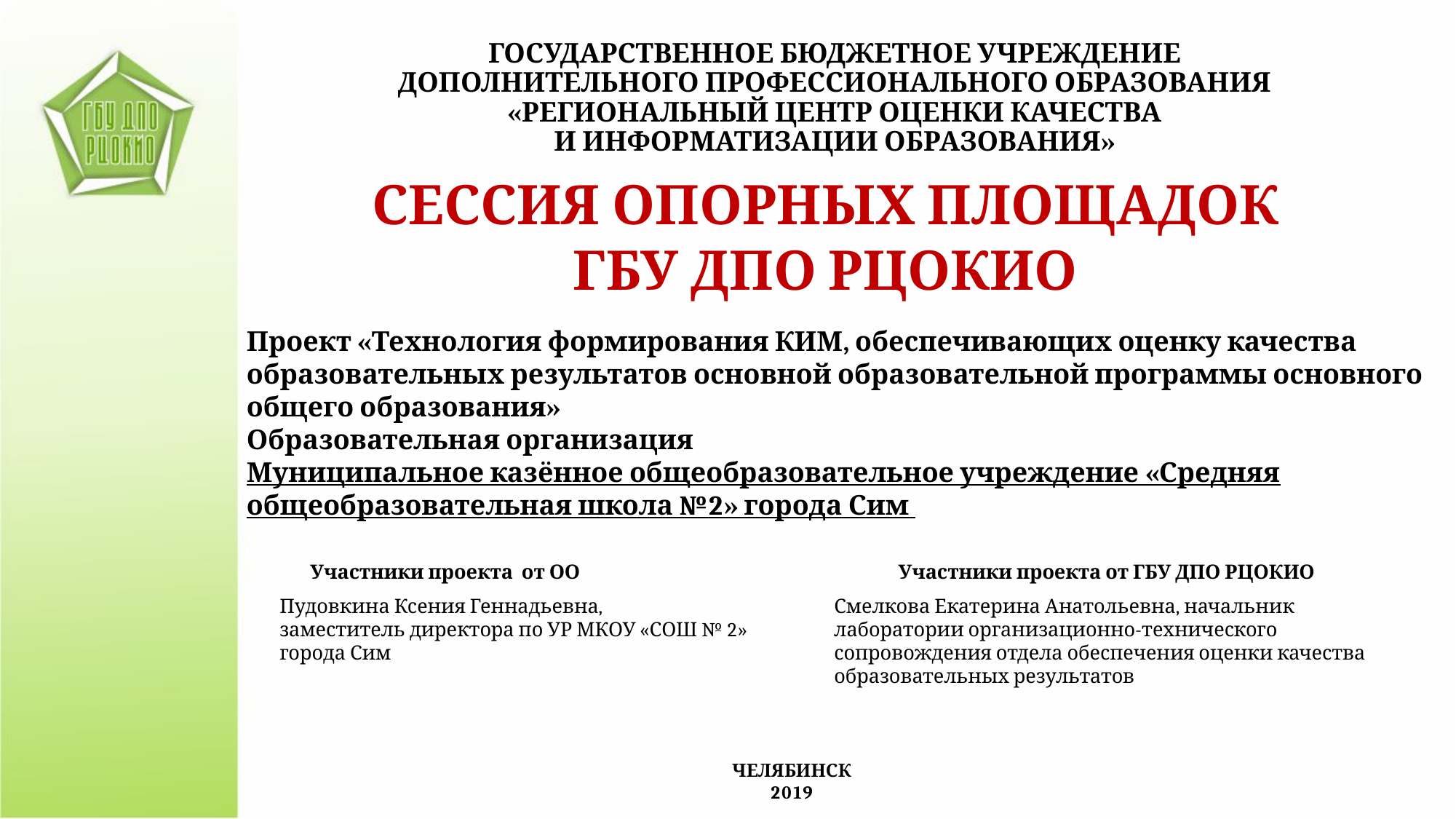

ГОСУДАРСТВЕННОЕ БЮДЖЕТНОЕ УЧРЕЖДЕНИЕ
ДОПОЛНИТЕЛЬНОГО ПРОФЕССИОНАЛЬНОГО ОБРАЗОВАНИЯ
«РЕГИОНАЛЬНЫЙ ЦЕНТР ОЦЕНКИ КАЧЕСТВА
И ИНФОРМАТИЗАЦИИ ОБРАЗОВАНИЯ»

СЕССИЯ ОПОРНЫХ ПЛОЩАДОК
ГБУ ДПО РЦОКИО
Проект «Технология формирования КИМ, обеспечивающих оценку качества образовательных результатов основной образовательной программы основного общего образования»
Образовательная организация
Муниципальное казённое общеобразовательное учреждение «Средняя общеобразовательная школа №2» города Сим
| Участники проекта от ОО | Участники проекта от ГБУ ДПО РЦОКИО |
| --- | --- |
| Пудовкина Ксения Геннадьевна, заместитель директора по УР МКОУ «СОШ № 2» города Сим | Смелкова Екатерина Анатольевна, начальник лаборатории организационно-технического сопровождения отдела обеспечения оценки качества образовательных результатов |
|  |  |
ЧЕЛЯБИНСК
2019